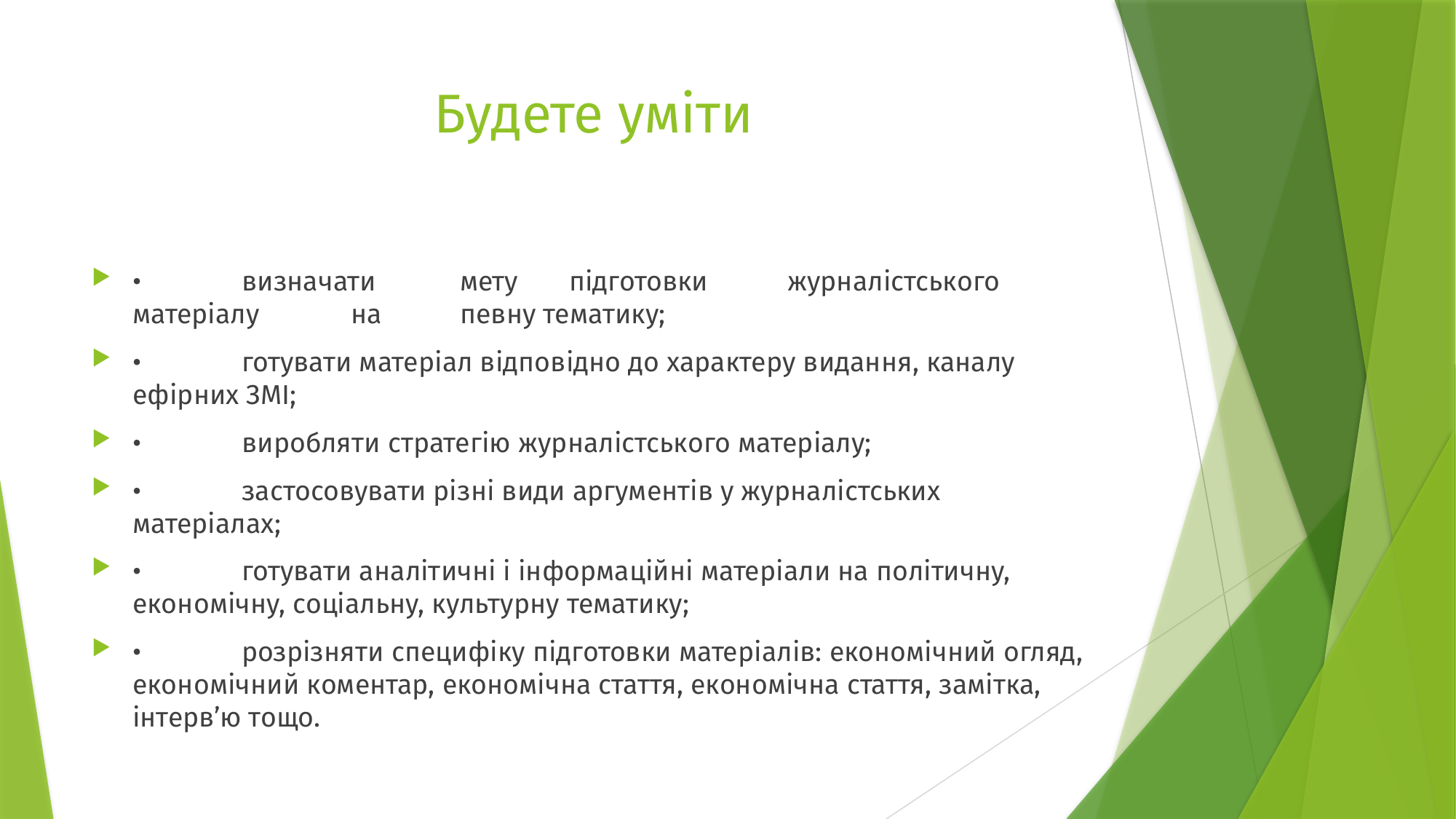

# Будете уміти
•	визначати	мету	підготовки	журналістського	матеріалу	на	певну тематику;
•	готувати матеріал відповідно до характеру видання, каналу ефірних ЗМІ;
•	виробляти стратегію журналістського матеріалу;
•	застосовувати різні види аргументів у журналістських матеріалах;
•	готувати аналітичні і інформаційні матеріали на політичну, економічну, соціальну, культурну тематику;
•	розрізняти специфіку підготовки матеріалів: економічний огляд, економічний коментар, економічна стаття, економічна стаття, замітка, інтерв’ю тощо.